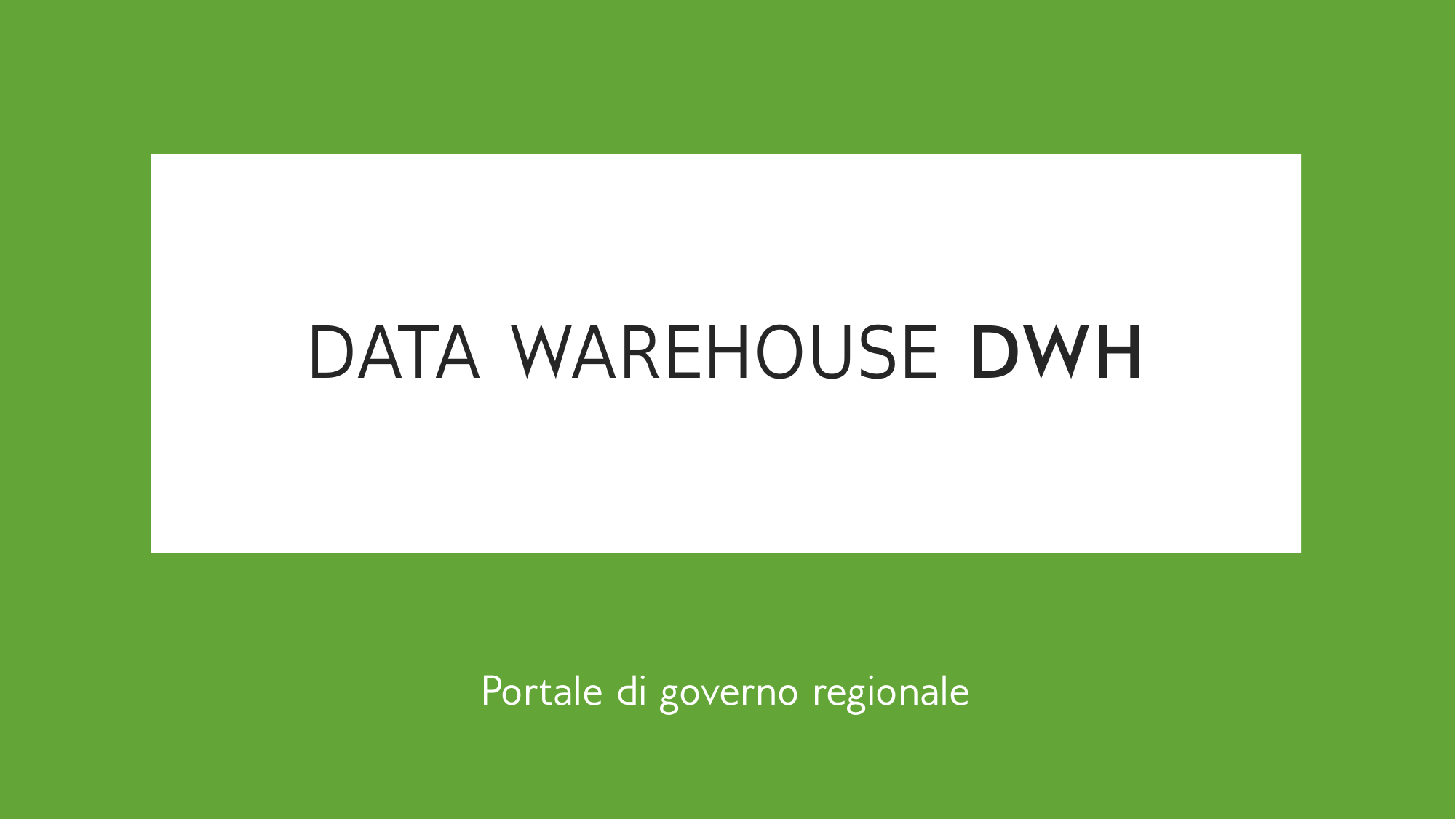

# Data Warehouse DWH
Portale di governo regionale